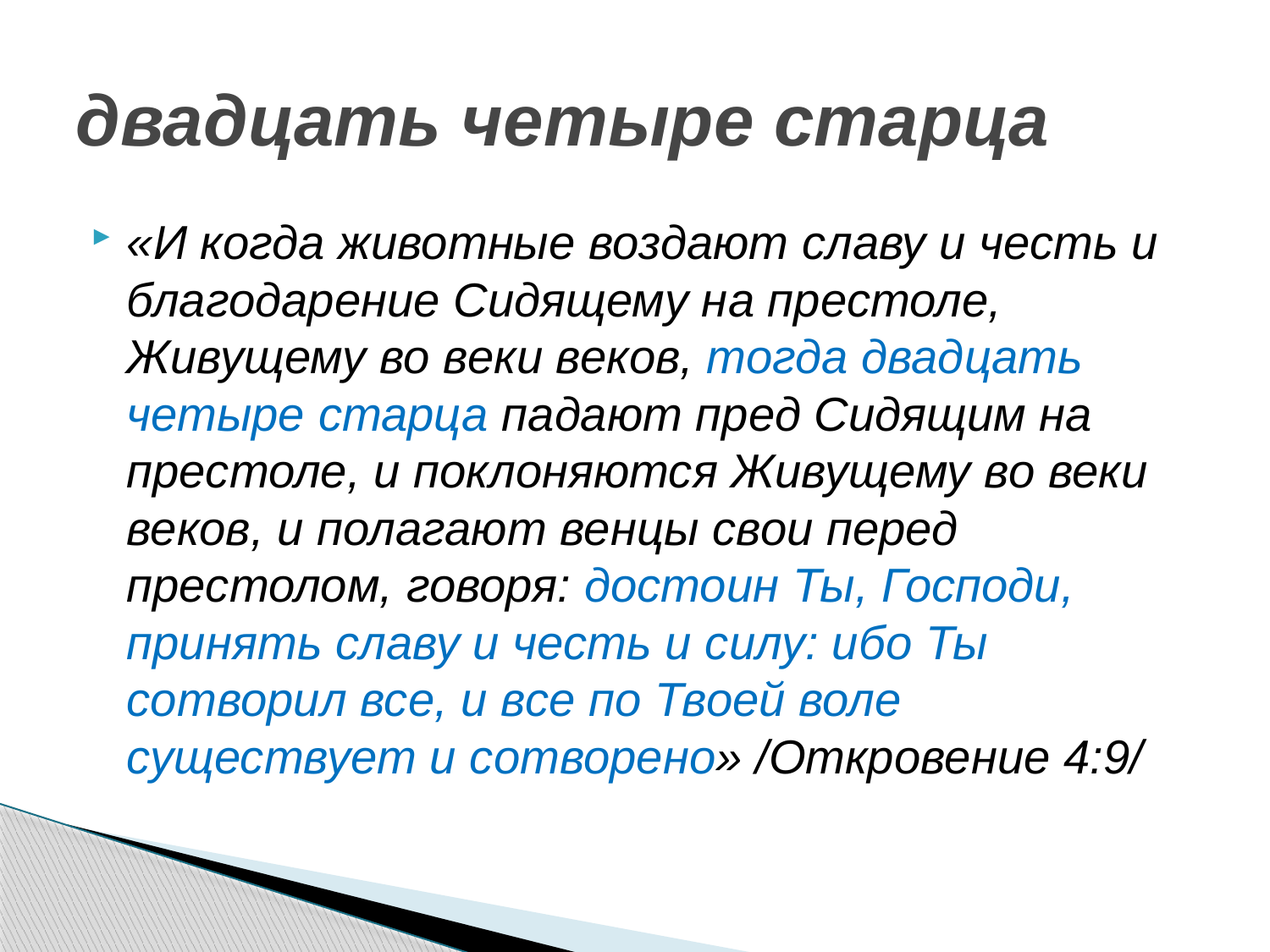

# двадцать четыре старца
«И когда животные воздают славу и честь и благодарение Сидящему на престоле, Живущему во веки веков, тогда двадцать четыре старца падают пред Сидящим на престоле, и поклоняются Живущему во веки веков, и полагают венцы свои перед престолом, говоря: достоин Ты, Господи, принять славу и честь и силу: ибо Ты сотворил все, и все по Твоей воле существует и сотворено» /Откровение 4:9/